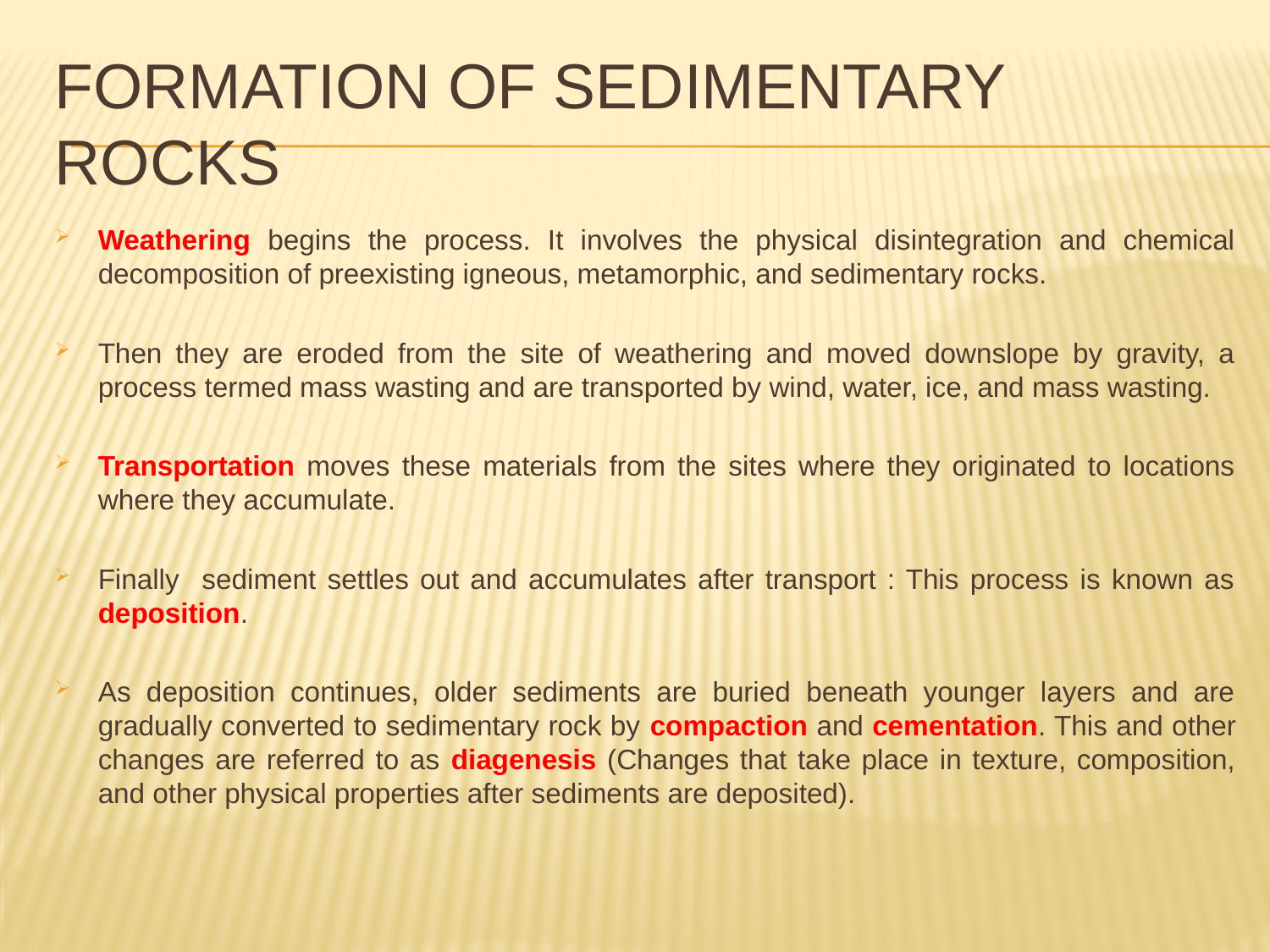

# Formation of Sedimentary rocks
Weathering begins the process. It involves the physical disintegration and chemical decomposition of preexisting igneous, metamorphic, and sedimentary rocks.

Then they are eroded from the site of weathering and moved downslope by gravity, a process termed mass wasting and are transported by wind, water, ice, and mass wasting.

Transportation moves these materials from the sites where they originated to locations where they accumulate.

Finally  sediment settles out and accumulates after transport : This process is known as deposition.

As deposition continues, older sediments are buried beneath younger layers and are gradually converted to sedimentary rock by compaction and cementation. This and other changes are referred to as diagenesis (Changes that take place in texture, composition, and other physical properties after sediments are deposited).